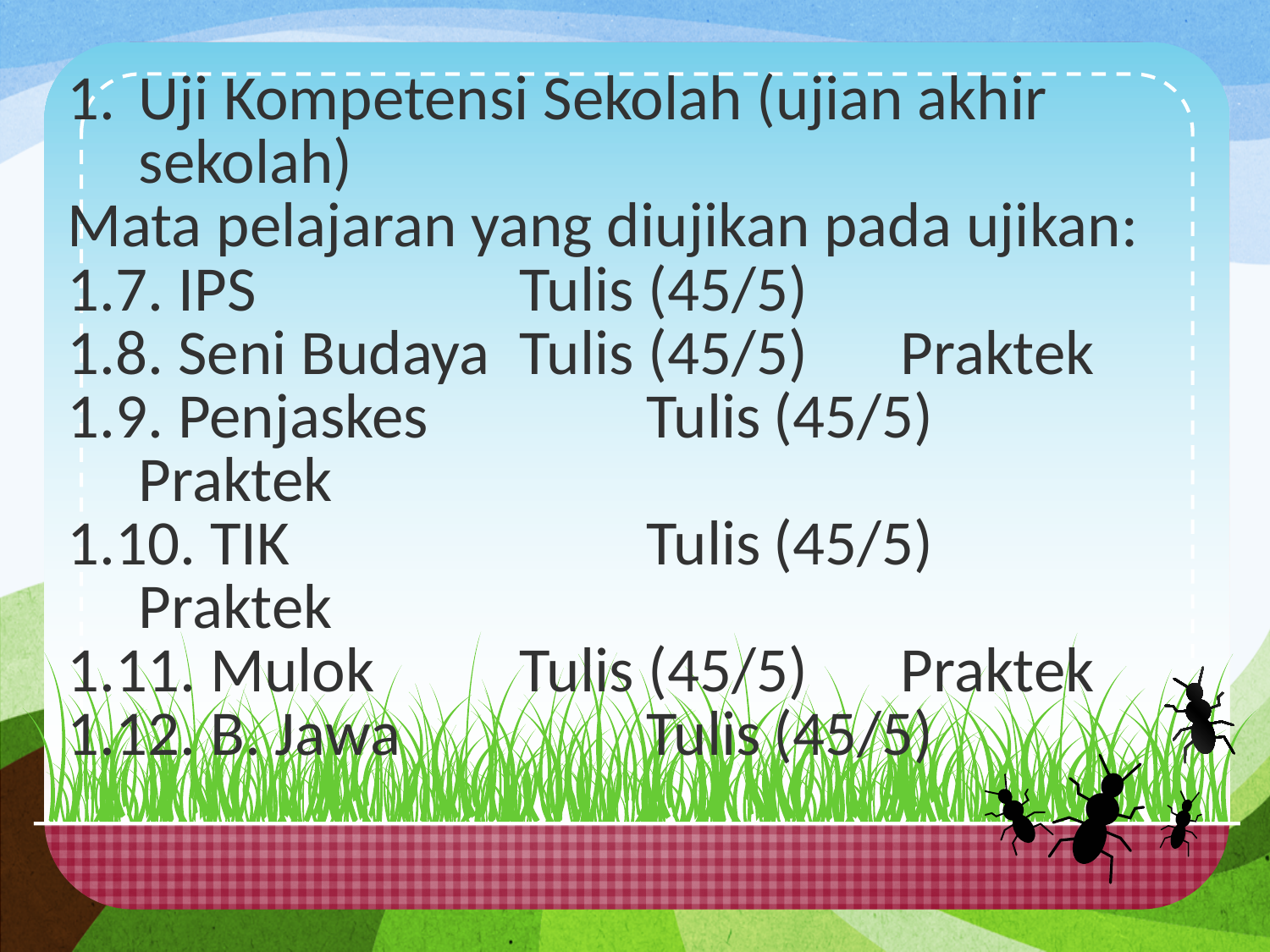

Uji Kompetensi Sekolah (ujian akhir sekolah)
Mata pelajaran yang diujikan pada ujikan:
1.7. IPS			Tulis (45/5)
1.8. Seni Budaya	Tulis (45/5)	Praktek
1.9. Penjaskes		Tulis	(45/5)	Praktek
1.10. TIK			Tulis	(45/5)	Praktek
1.11. Mulok		Tulis (45/5)	Praktek
1.12. B. Jawa		Tulis	(45/5)